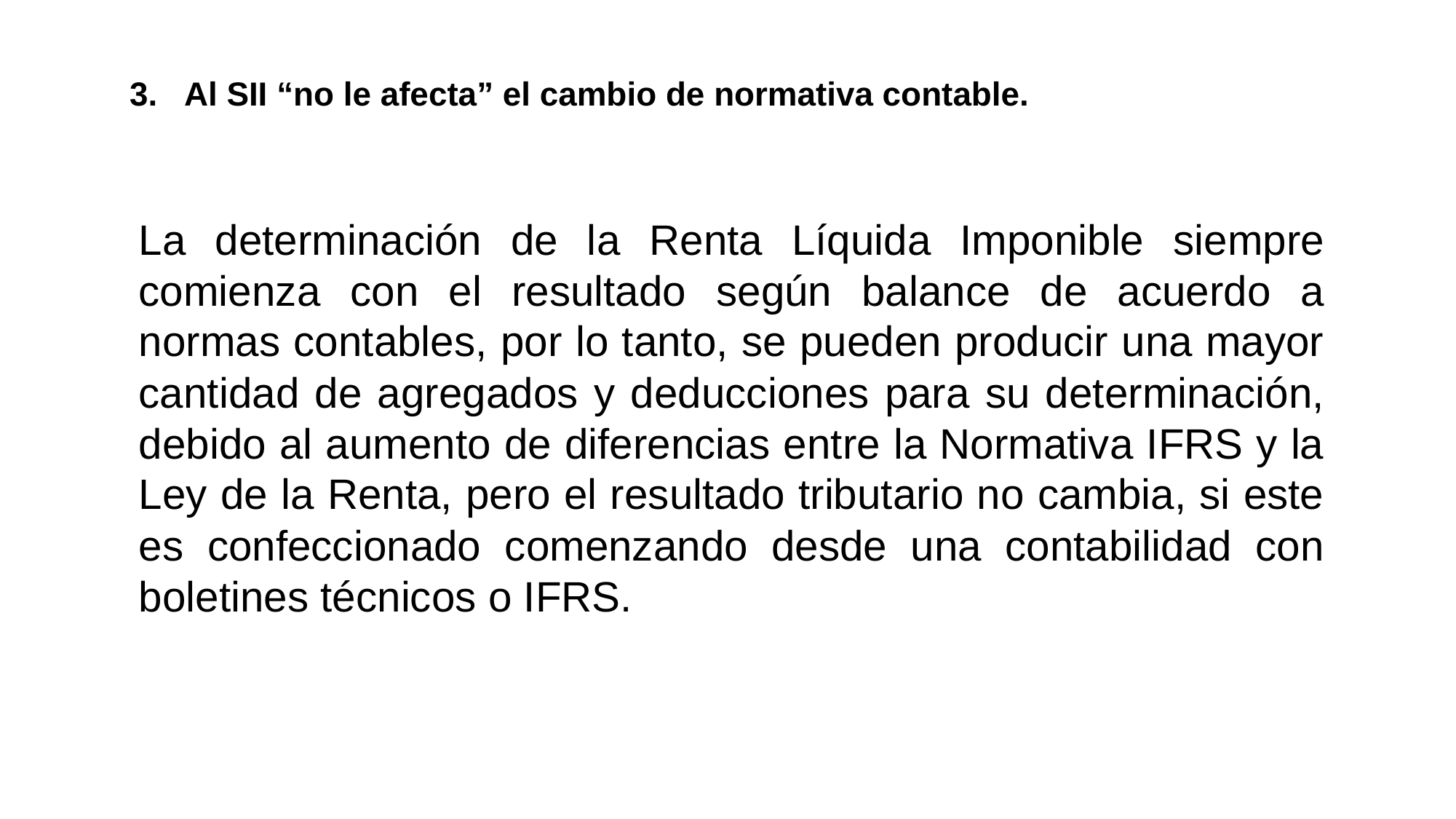

Al SII “no le afecta” el cambio de normativa contable.
La determinación de la Renta Líquida Imponible siempre comienza con el resultado según balance de acuerdo a normas contables, por lo tanto, se pueden producir una mayor cantidad de agregados y deducciones para su determinación, debido al aumento de diferencias entre la Normativa IFRS y la Ley de la Renta, pero el resultado tributario no cambia, si este es confeccionado comenzando desde una contabilidad con boletines técnicos o IFRS.